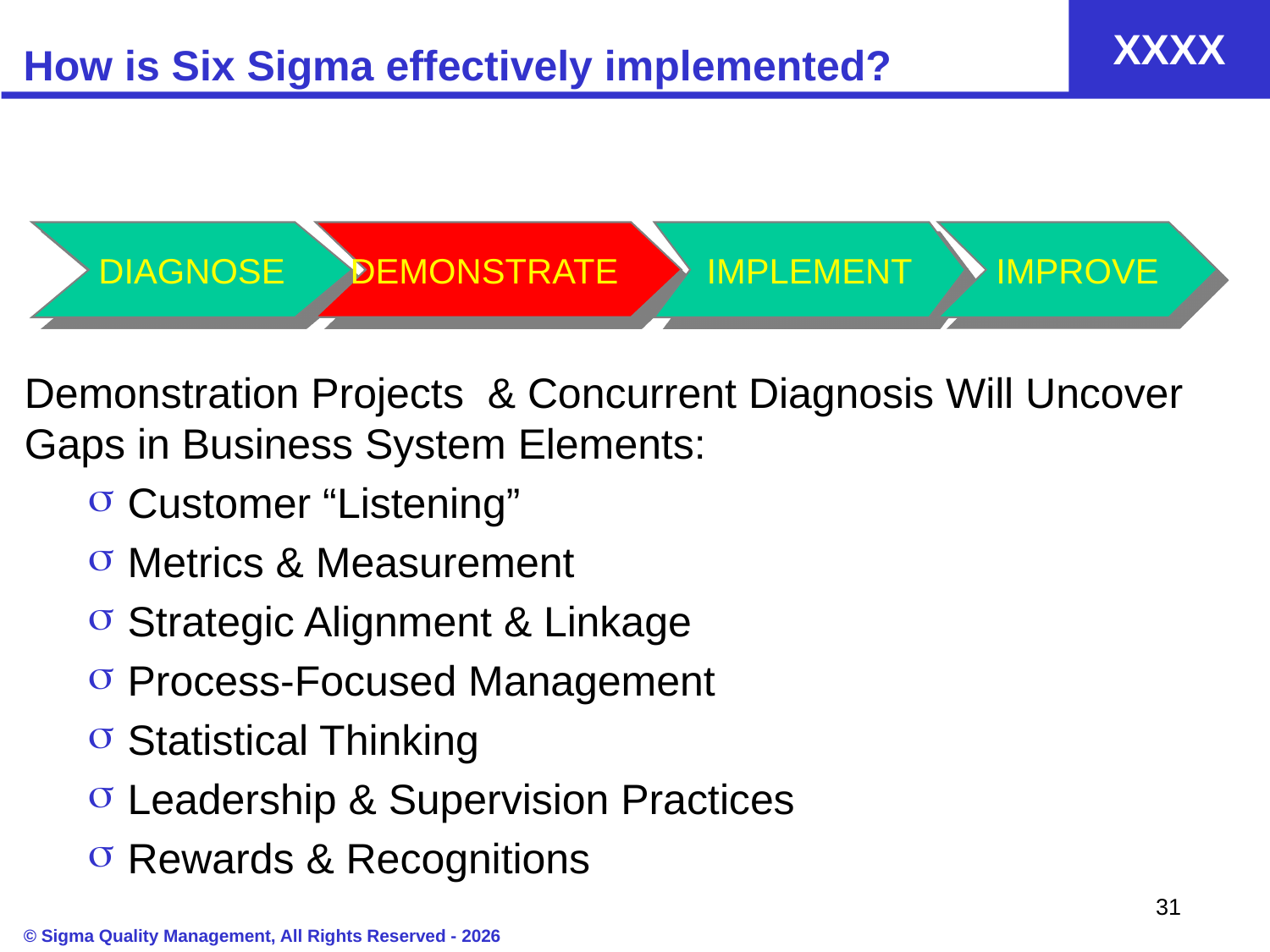

How is Six Sigma effectively implemented?
DIAGNOSE
DEMONSTRATE
IMPLEMENT
IMPROVE
Demonstration Projects  & Concurrent Diagnosis Will Uncover Gaps in Business System Elements:
Customer “Listening”
Metrics & Measurement
Strategic Alignment & Linkage
Process-Focused Management
Statistical Thinking
Leadership & Supervision Practices
Rewards & Recognitions